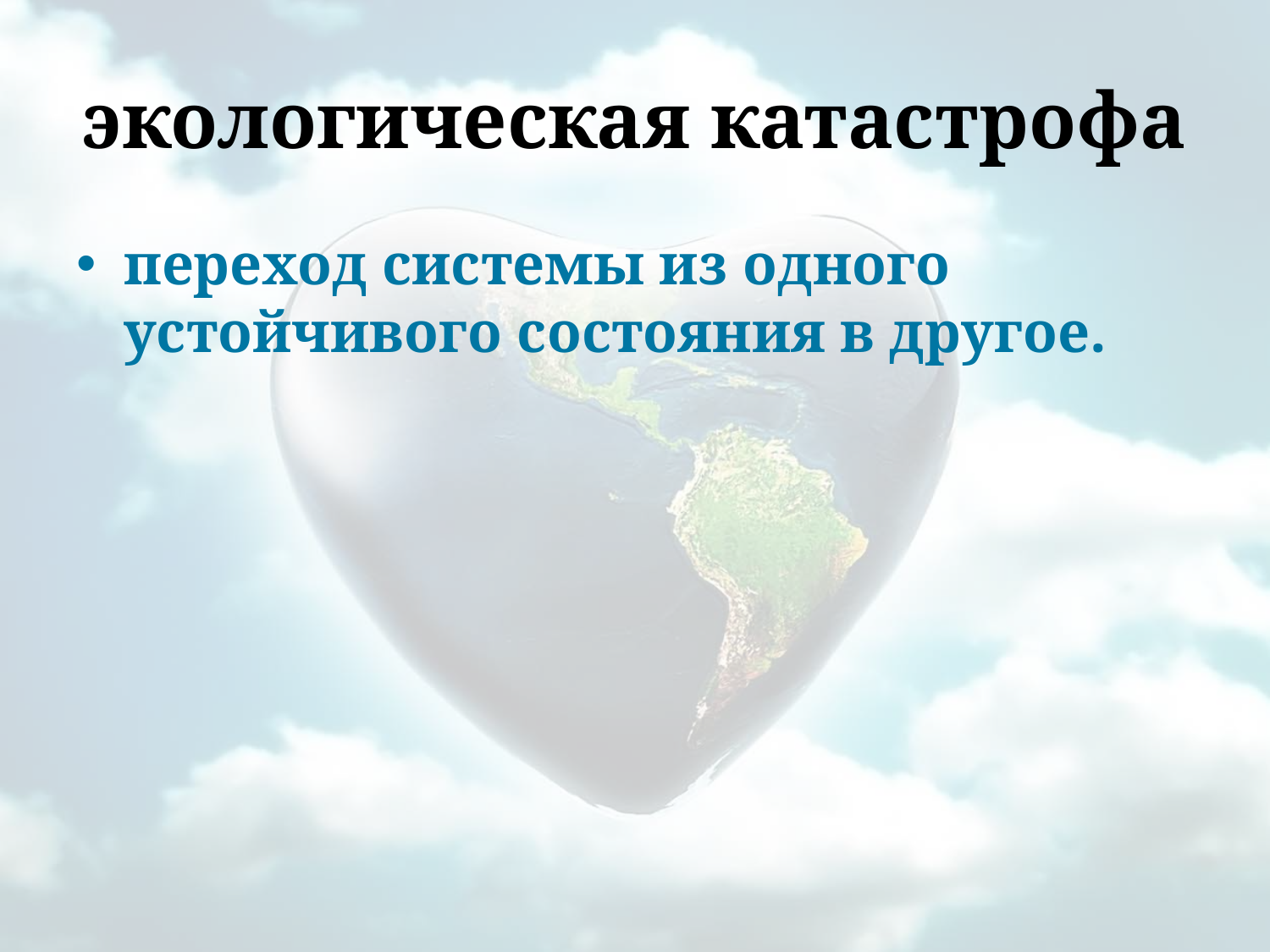

# экологическая катастрофа
переход системы из одного устойчивого состояния в другое.